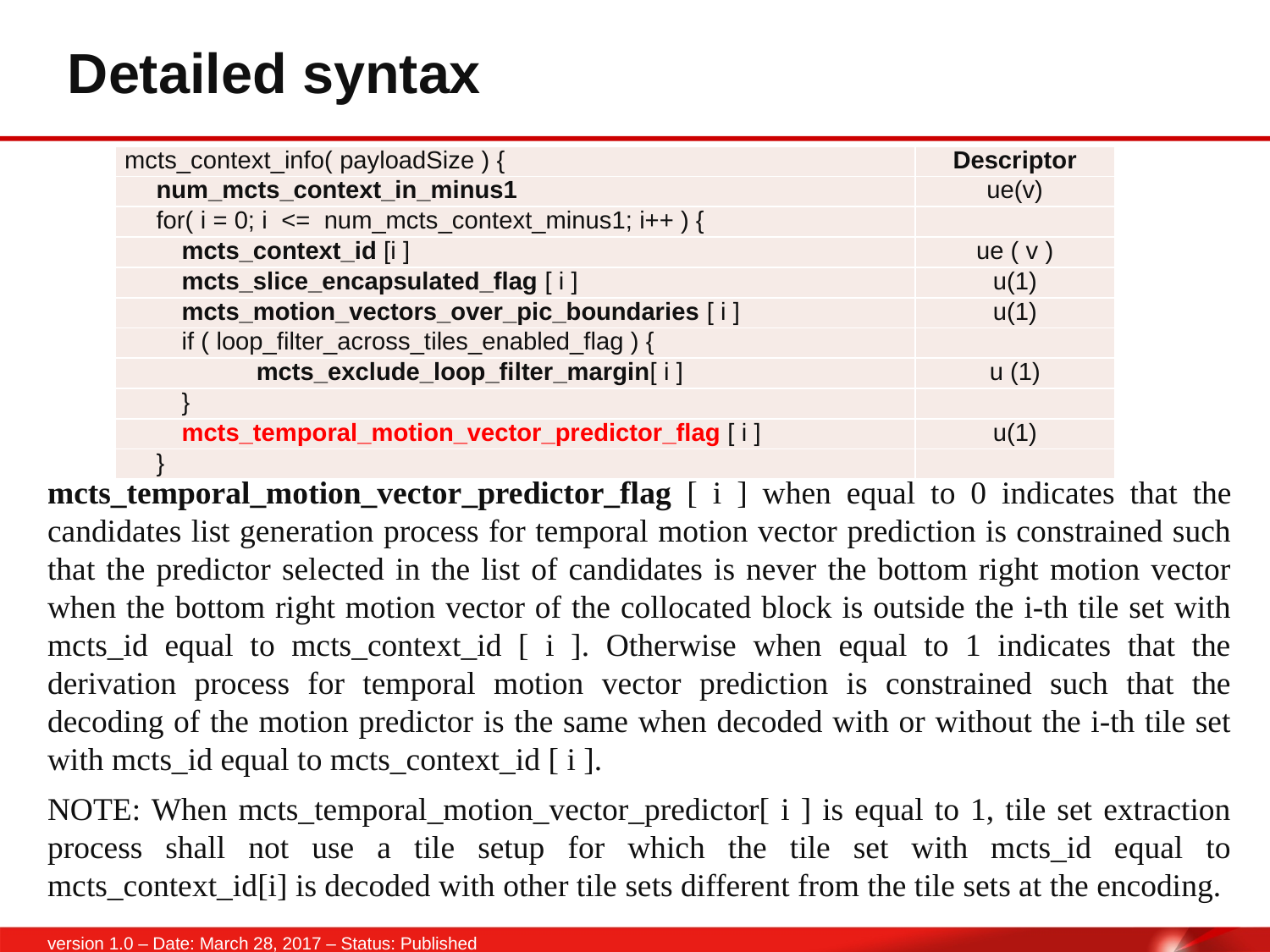

# Detailed syntax
| mcts\_context\_info( payloadSize ) { | Descriptor |
| --- | --- |
| num\_mcts\_context\_in\_minus1 | ue(v) |
| for( i = 0; i <= num\_mcts\_context\_minus1; i++ ) { |  |
| mcts\_context\_id [i ] | ue ( v ) |
| mcts\_slice\_encapsulated\_flag [ i ] | u(1) |
| mcts\_motion\_vectors\_over\_pic\_boundaries [ i ] | u(1) |
| if ( loop\_filter\_across\_tiles\_enabled\_flag ) { |  |
| mcts\_exclude\_loop\_filter\_margin[ i ] | u (1) |
| } |  |
| mcts\_temporal\_motion\_vector\_predictor\_flag [ i ] | u(1) |
| } |  |
mcts_temporal_motion_vector_predictor_flag [ i ] when equal to 0 indicates that the candidates list generation process for temporal motion vector prediction is constrained such that the predictor selected in the list of candidates is never the bottom right motion vector when the bottom right motion vector of the collocated block is outside the i-th tile set with mcts_id equal to mcts_context_id [ i ]. Otherwise when equal to 1 indicates that the derivation process for temporal motion vector prediction is constrained such that the decoding of the motion predictor is the same when decoded with or without the i-th tile set with mcts_id equal to mcts_context_id [ i ].
NOTE: When mcts_temporal_motion_vector_predictor[ i ] is equal to 1, tile set extraction process shall not use a tile setup for which the tile set with mcts_id equal to mcts_context_id[i] is decoded with other tile sets different from the tile sets at the encoding.